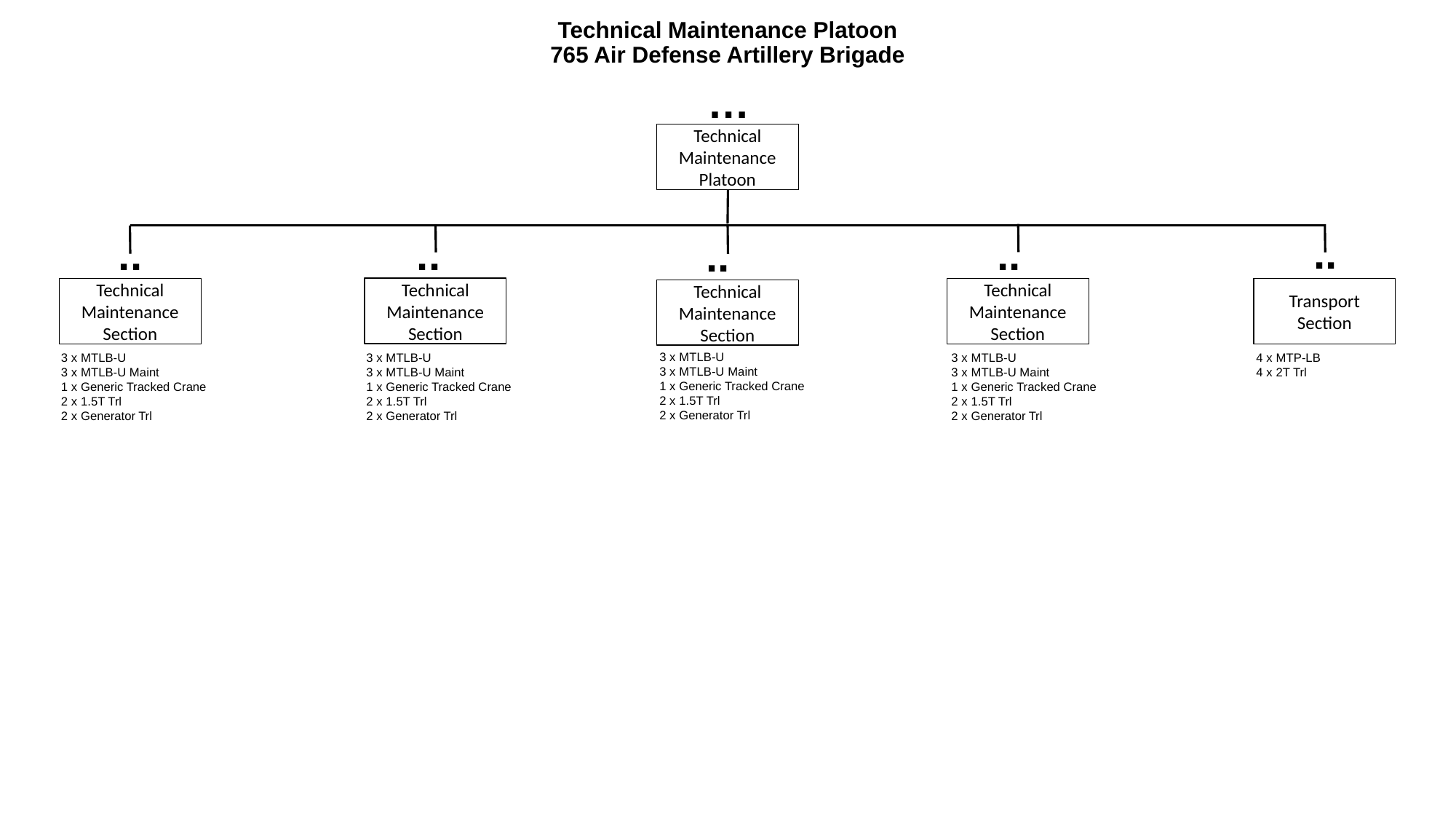

# Technical Maintenance Platoon 765 Air Defense Artillery Brigade
…
Technical Maintenance
Platoon
..
..
..
..
..
Technical Maintenance
Section
Technical Maintenance
Section
Technical Maintenance
Section
Transport
Section
Technical Maintenance
Section
3 x MTLB-U
3 x MTLB-U Maint
1 x Generic Tracked Crane
2 x 1.5T Trl
2 x Generator Trl
3 x MTLB-U
3 x MTLB-U Maint
1 x Generic Tracked Crane
2 x 1.5T Trl
2 x Generator Trl
3 x MTLB-U
3 x MTLB-U Maint
1 x Generic Tracked Crane
2 x 1.5T Trl
2 x Generator Trl
3 x MTLB-U
3 x MTLB-U Maint
1 x Generic Tracked Crane
2 x 1.5T Trl
2 x Generator Trl
4 x MTP-LB
4 x 2T Trl